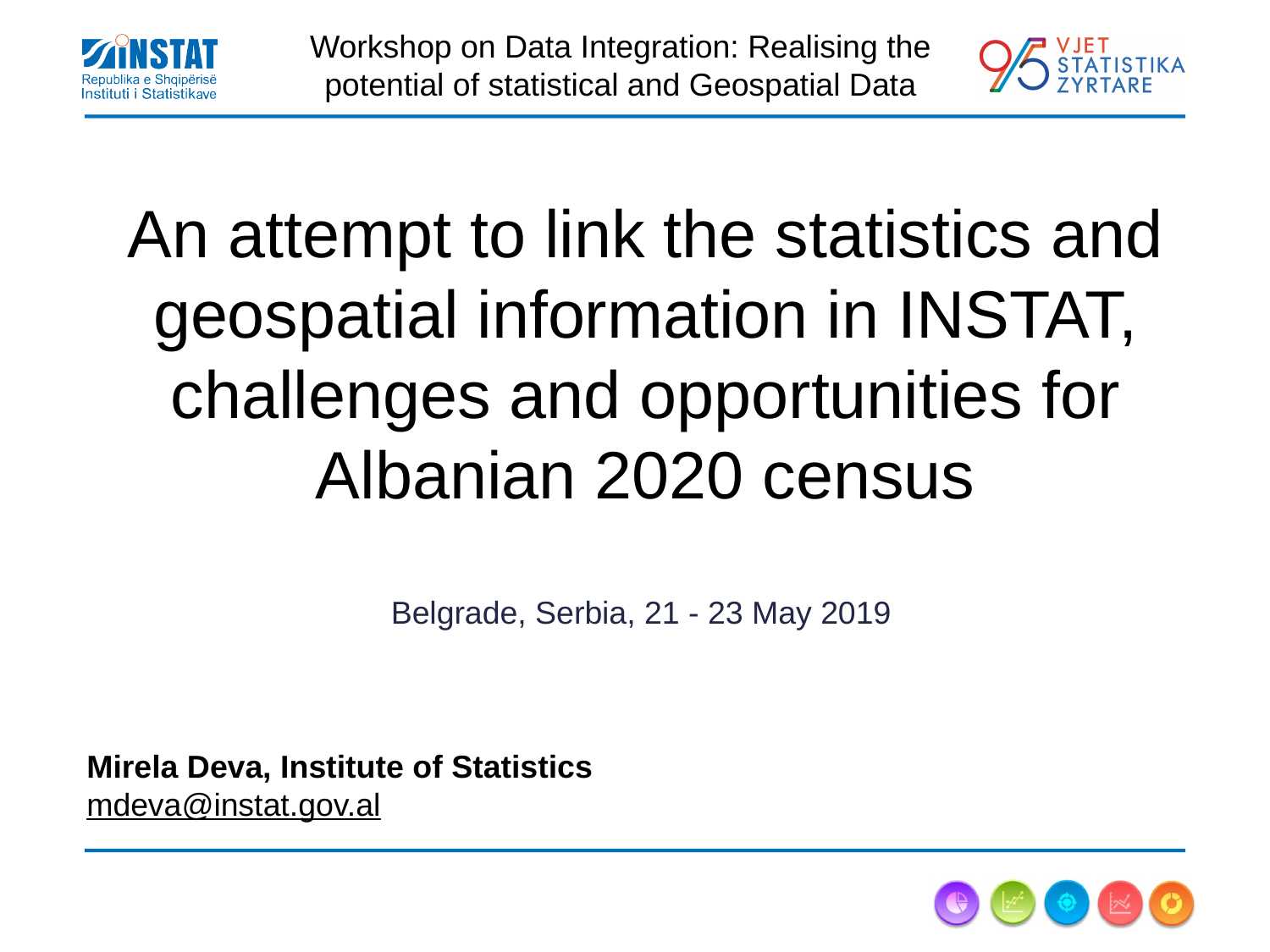

Workshop on Data Integration: Realising the
potential of statistical and Geospatial Data

# An attempt to link the statistics and geospatial information in INSTAT, challenges and opportunities for Albanian 2020 census Belgrade, Serbia, 21 - 23 May 2019
Mirela Deva, Institute of Statistics
mdeva@instat.gov.al